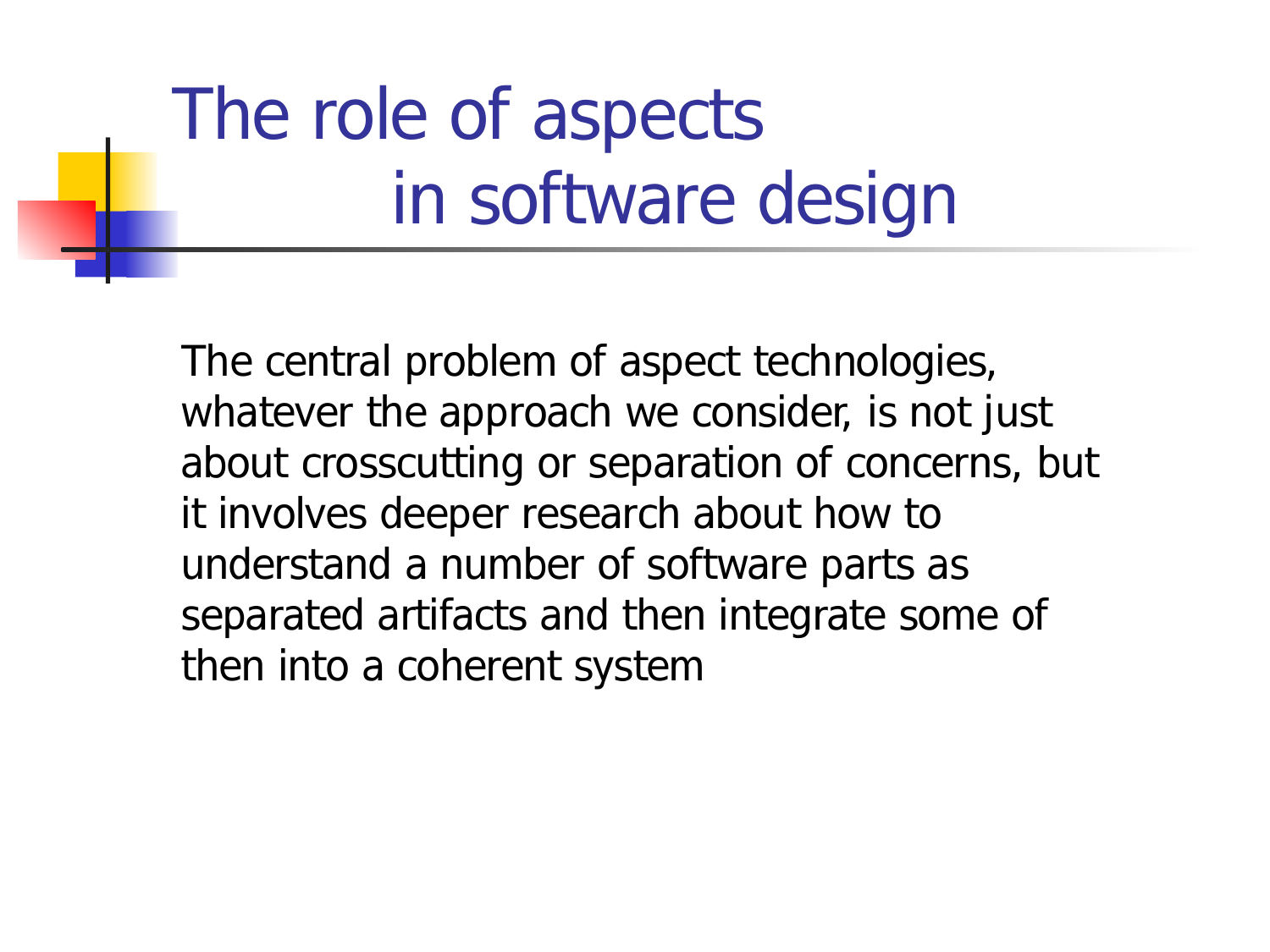

# The role of aspects in software design
The central problem of aspect technologies, whatever the approach we consider, is not just about crosscutting or separation of concerns, but it involves deeper research about how to understand a number of software parts as separated artifacts and then integrate some of then into a coherent system